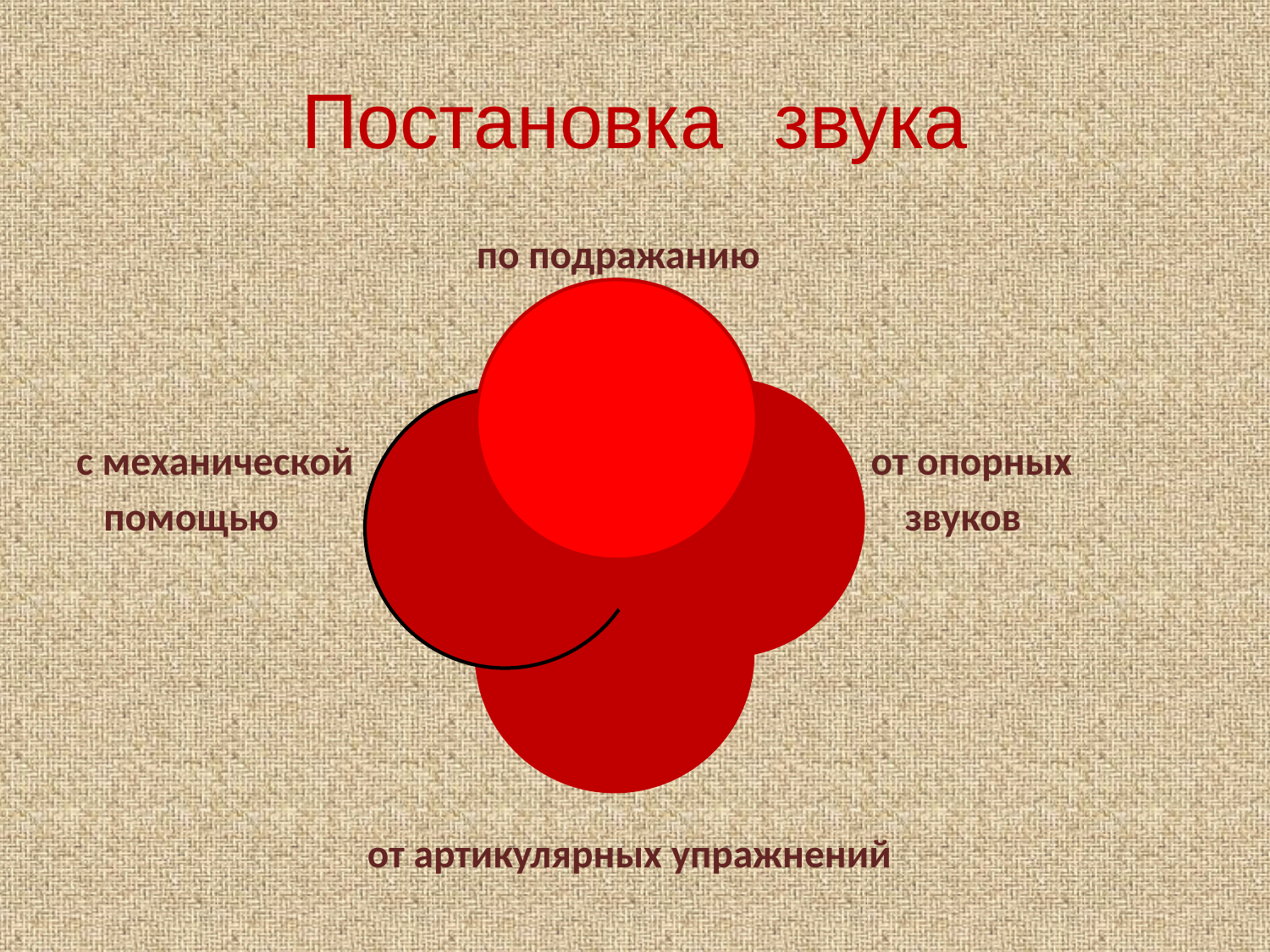

# Постановка  звука
                                            по подражанию

с механической                                                         от опорных
   помощью                                                                     звуков

                                от артикулярных упражнений